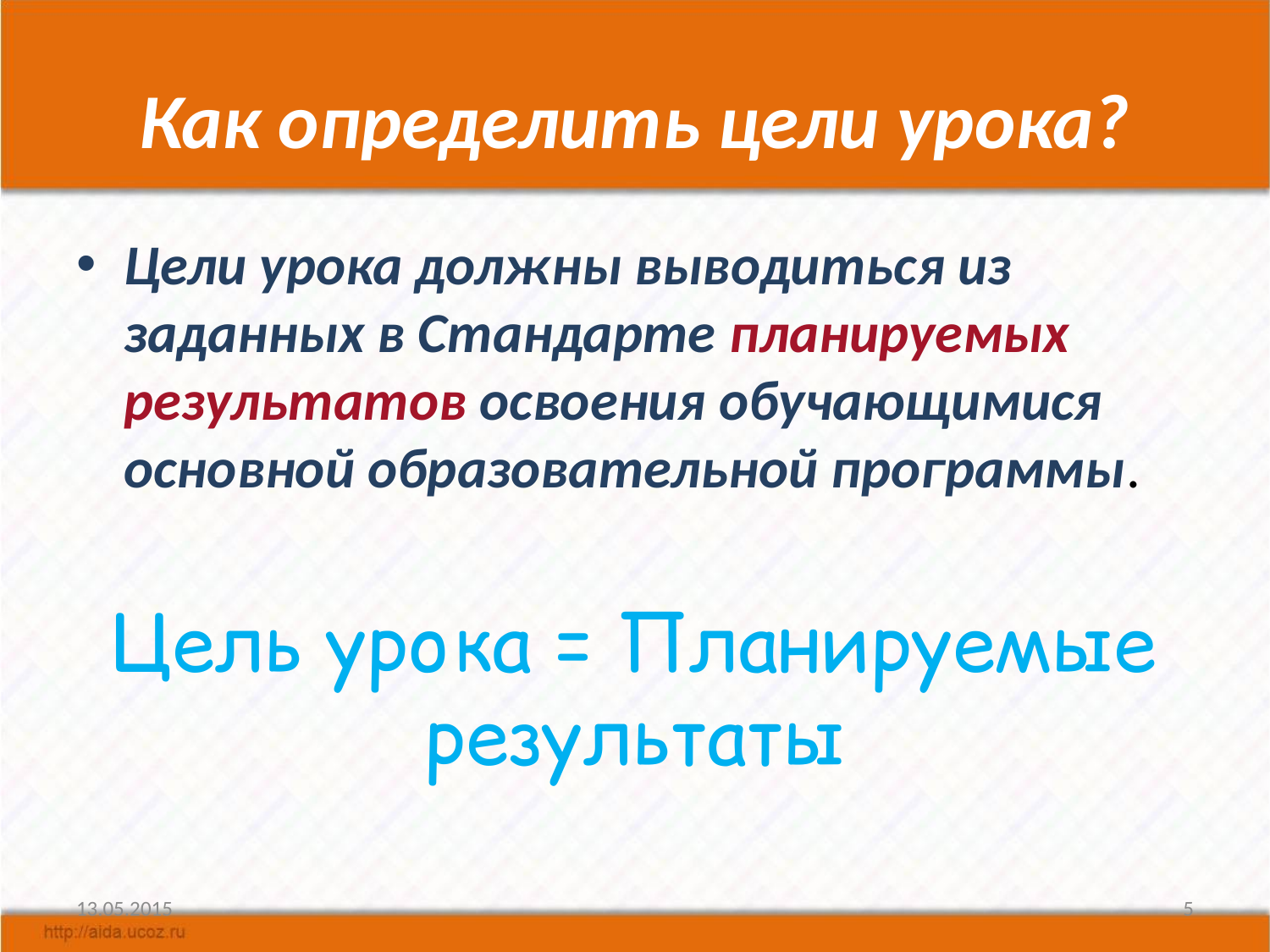

# Как определить цели урока?
Цели урока должны выводиться из заданных в Стандарте планируемых результатов освоения обучающимися основной образовательной программы.

Цель урока = Планируемые результаты
13.05.2015
5